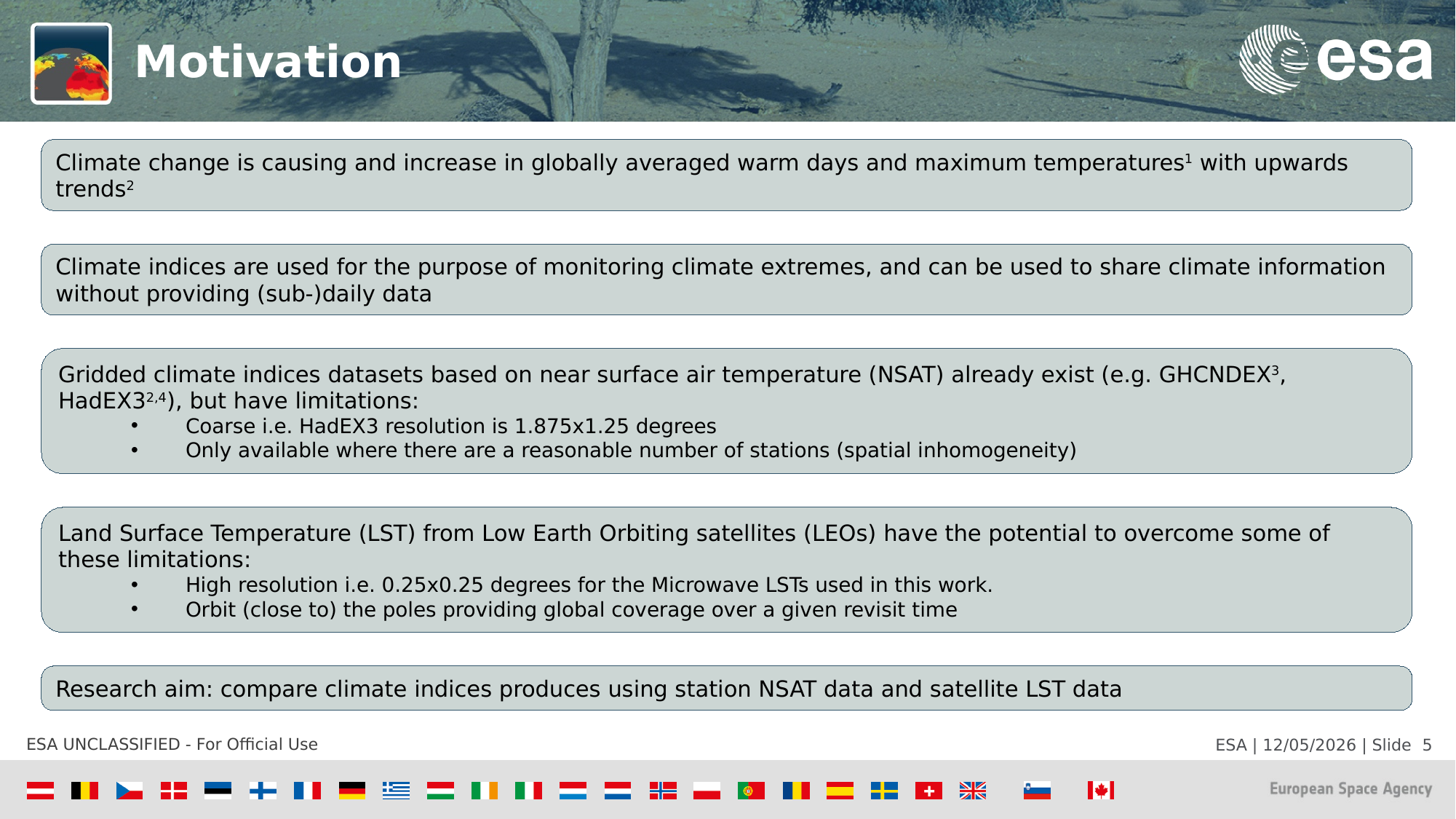

# Motivation
Climate change is causing and increase in globally averaged warm days and maximum temperatures1 with upwards trends2
Climate indices are used for the purpose of monitoring climate extremes, and can be used to share climate information without providing (sub-)daily data
Gridded climate indices datasets based on near surface air temperature (NSAT) already exist (e.g. GHCNDEX3, HadEX32,4), but have limitations:
Coarse i.e. HadEX3 resolution is 1.875x1.25 degrees
Only available where there are a reasonable number of stations (spatial inhomogeneity)
Land Surface Temperature (LST) from Low Earth Orbiting satellites (LEOs) have the potential to overcome some of these limitations:
High resolution i.e. 0.25x0.25 degrees for the Microwave LSTs used in this work.
Orbit (close to) the poles providing global coverage over a given revisit time
Research aim: compare climate indices produces using station NSAT data and satellite LST data